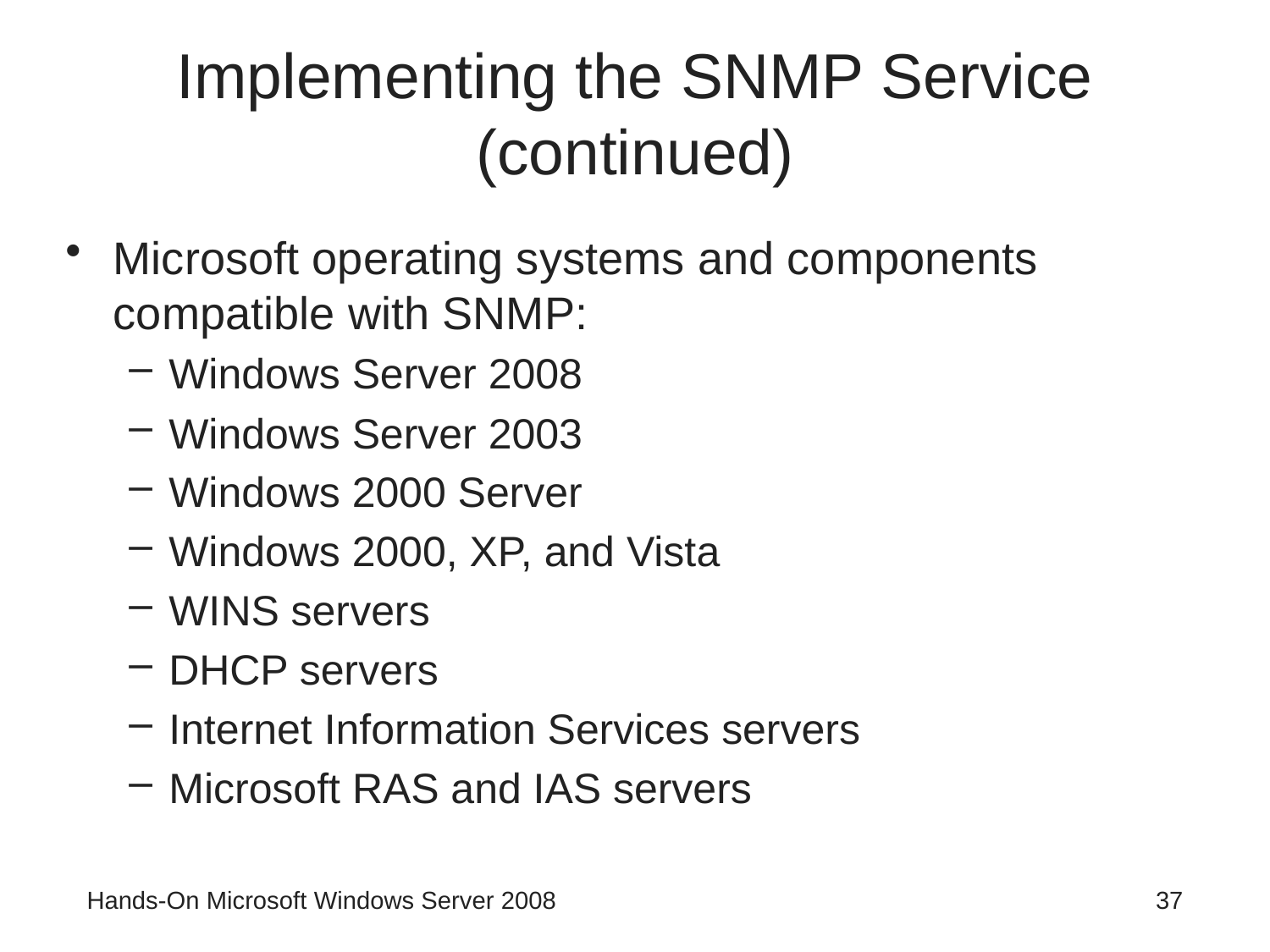

# Implementing the SNMP Service (continued)
Microsoft operating systems and components compatible with SNMP:
Windows Server 2008
Windows Server 2003
Windows 2000 Server
Windows 2000, XP, and Vista
WINS servers
DHCP servers
Internet Information Services servers
Microsoft RAS and IAS servers
Hands-On Microsoft Windows Server 2008
37